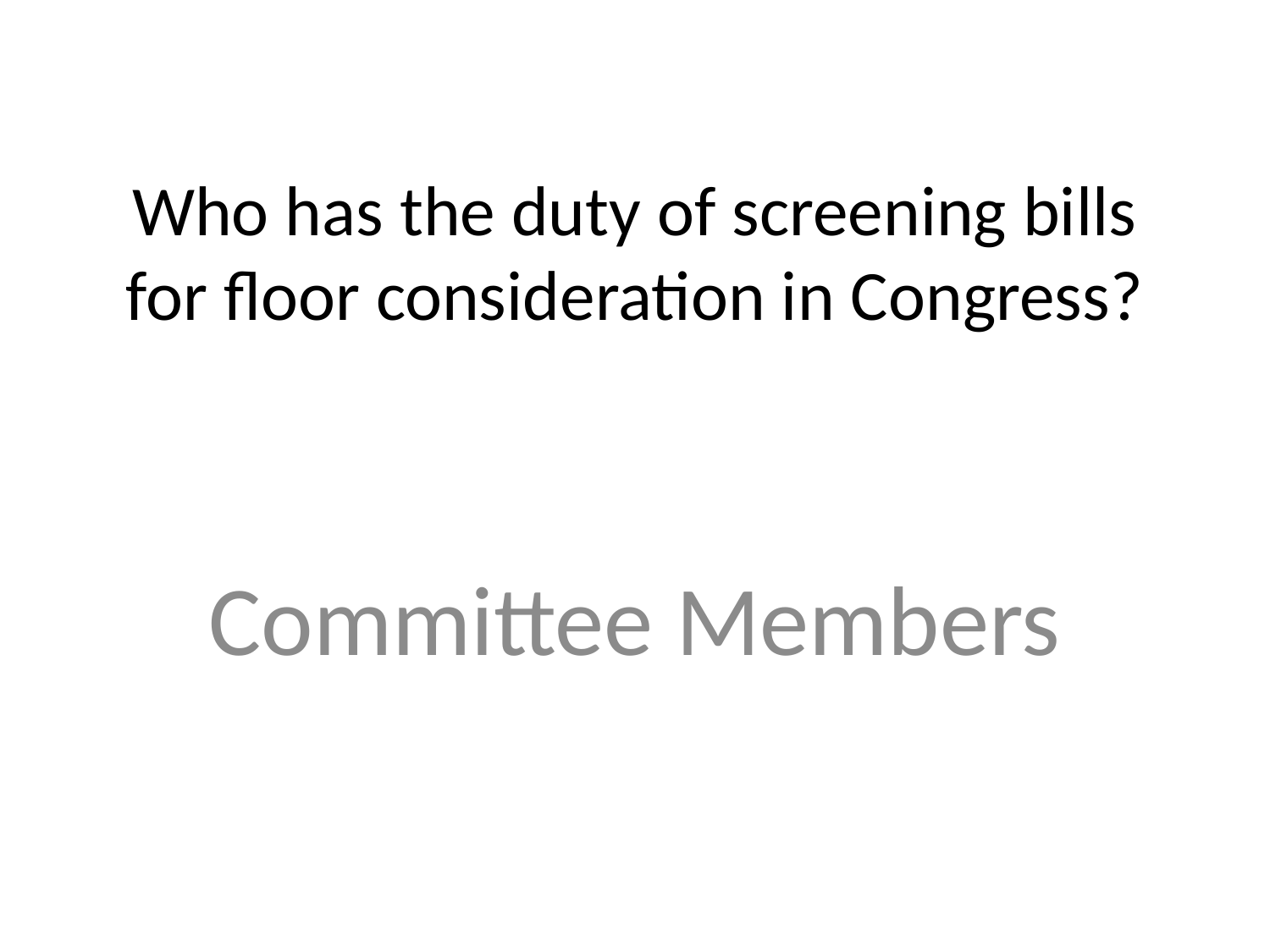

# Who has the duty of screening bills for floor consideration in Congress?
Committee Members